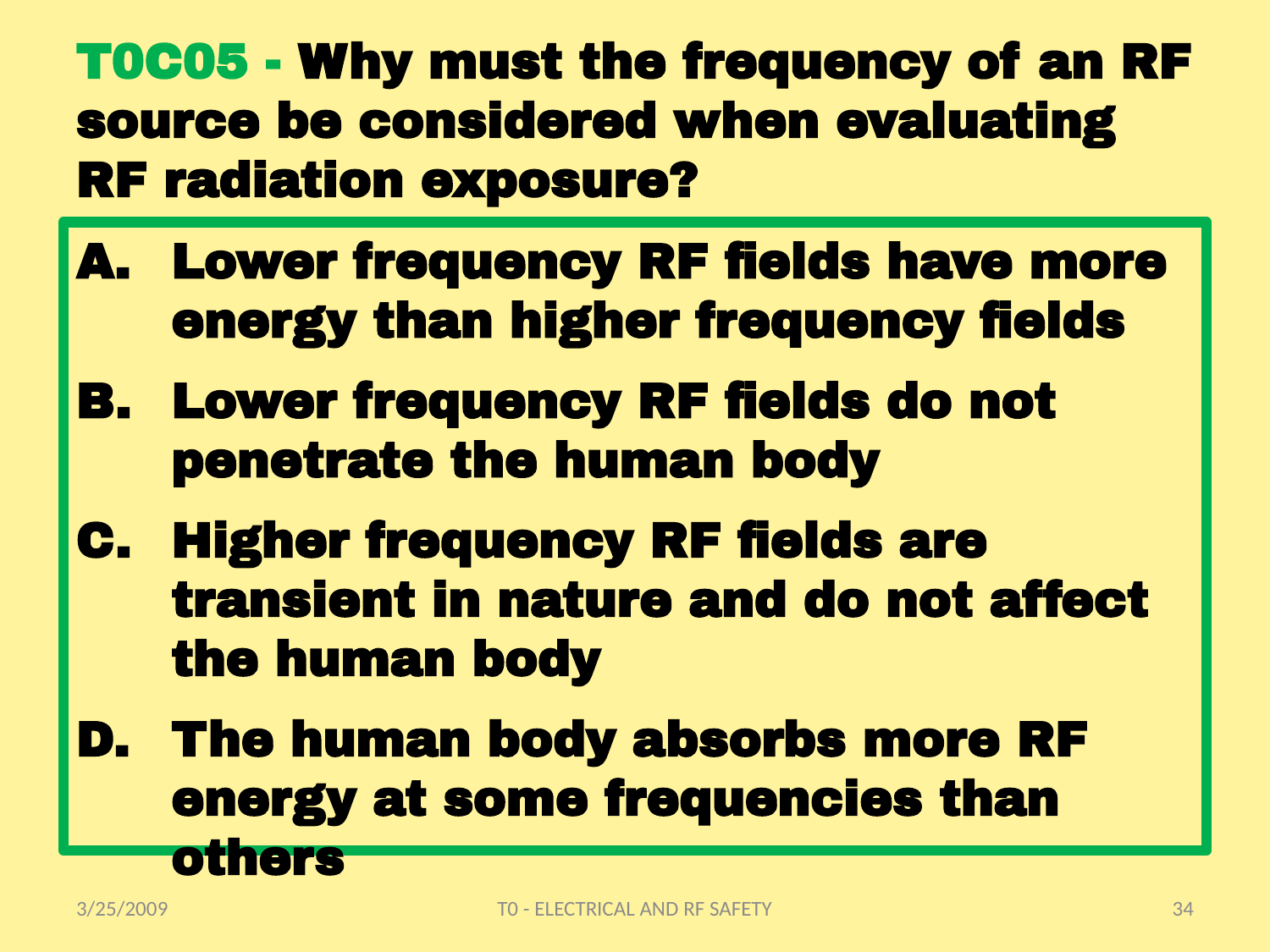

# T0C05 - Why must the frequency of an RF source be considered when evaluating RF radiation exposure?
Lower frequency RF fields have more energy than higher frequency fields

Lower frequency RF fields do not penetrate the human body

Higher frequency RF fields are transient in nature and do not affect the human body

The human body absorbs more RF energy at some frequencies than others
3/25/2009
T0 - ELECTRICAL AND RF SAFETY
34